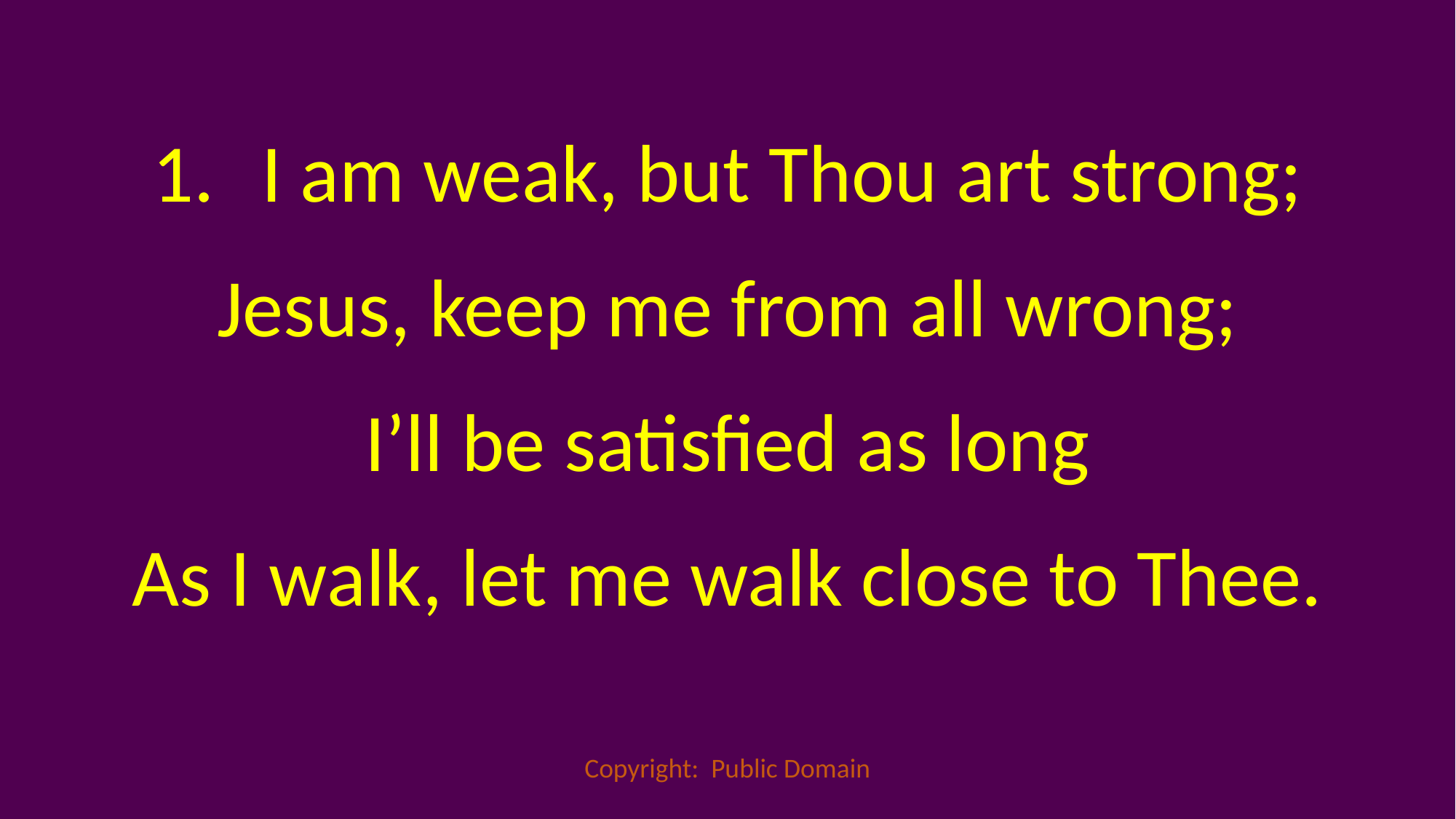

I am weak, but Thou art strong;
Jesus, keep me from all wrong;
I’ll be satisfied as long
As I walk, let me walk close to Thee.
Copyright:  Public Domain